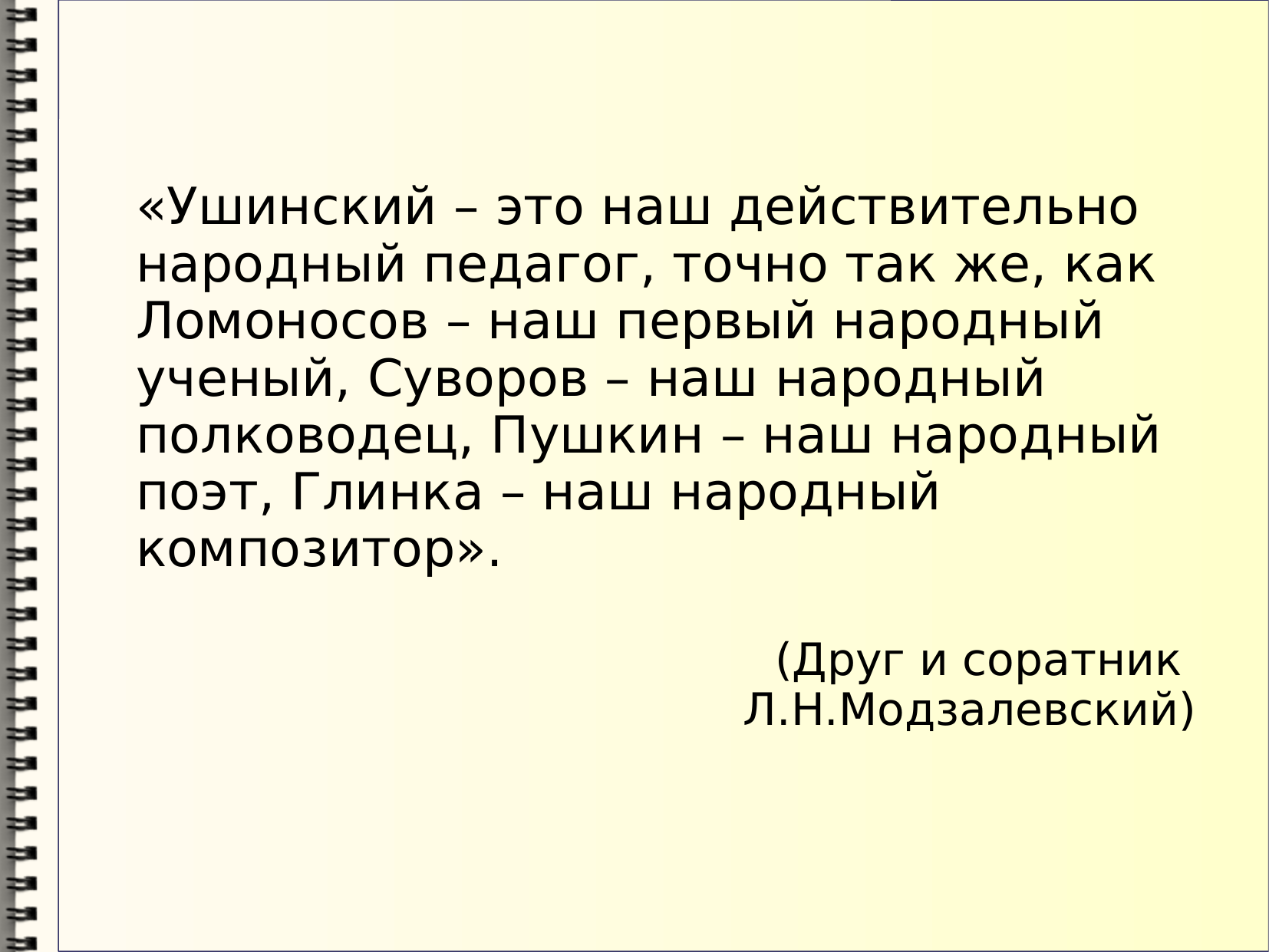

«Ушинский – это наш действительно народный педагог, точно так же, как Ломоносов – наш первый народный ученый, Суворов – наш народный полководец, Пушкин – наш народный поэт, Глинка – наш народный композитор».

(Друг и соратник
Л.Н.Модзалевский)